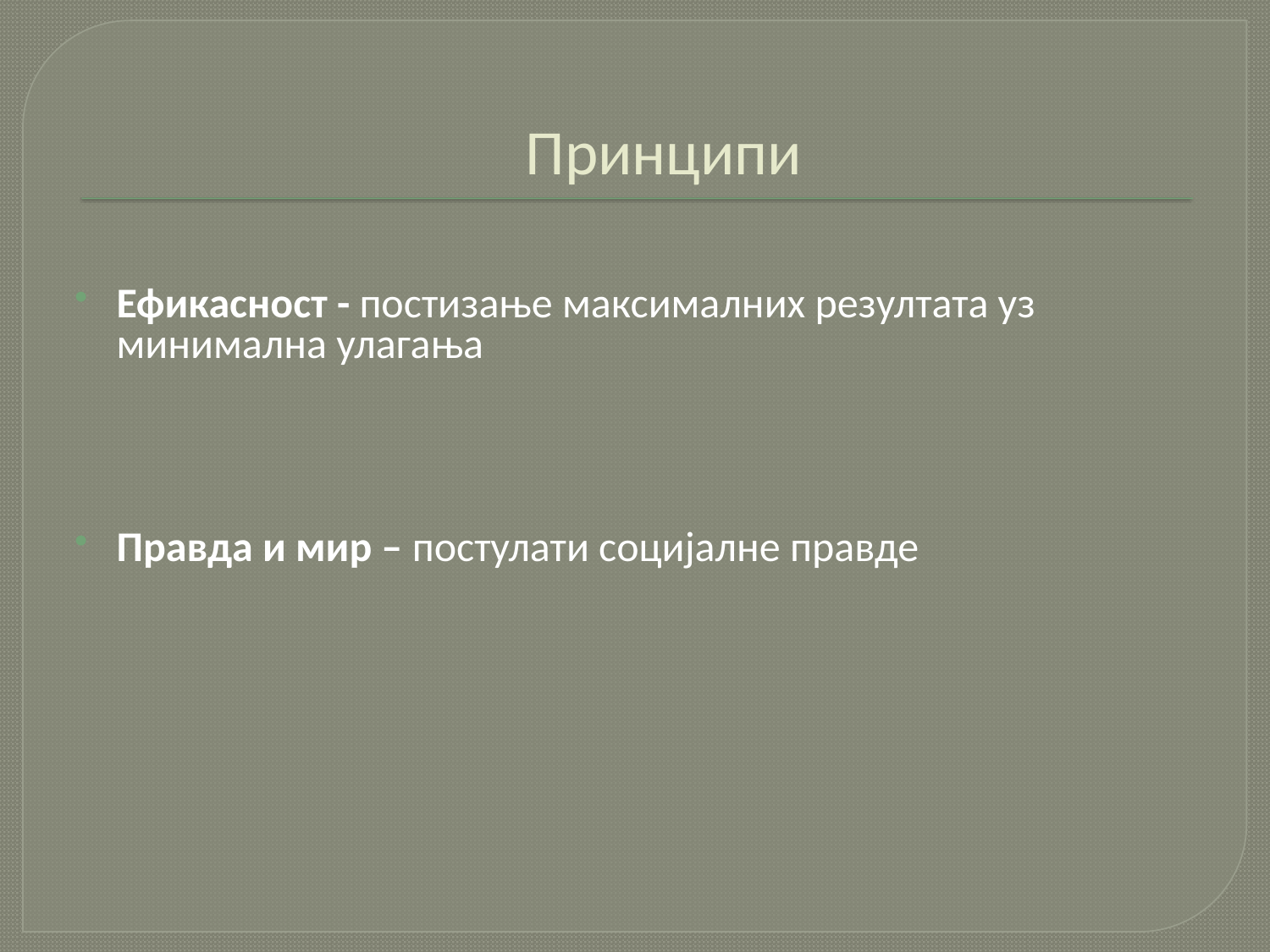

# Принципи

Ефикасност - постизање максималних резултата уз минимална улагања

Правда и мир – постулати социјалне правде